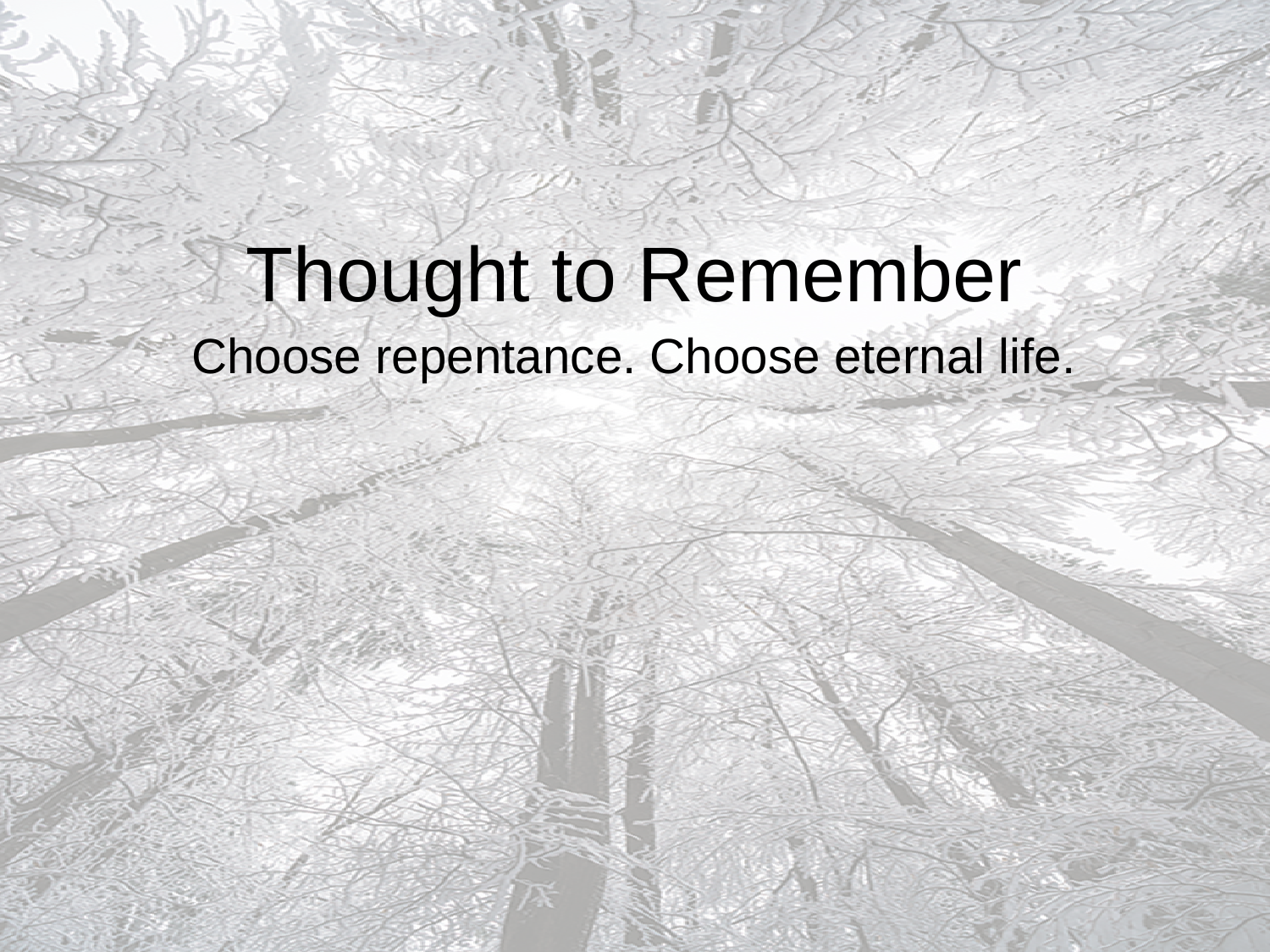

# Thought to Remember
Choose repentance. Choose eternal life.